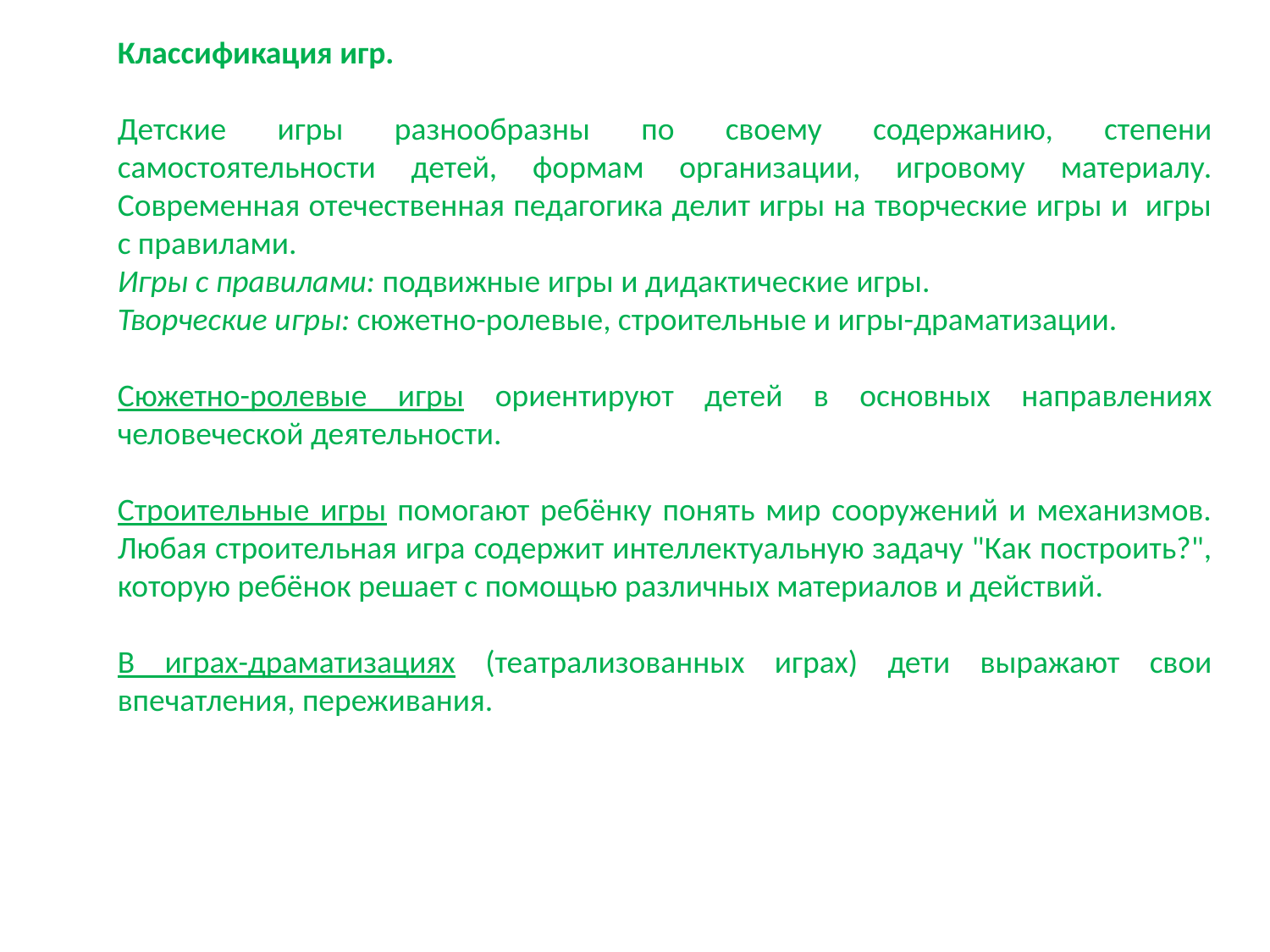

Классификация игр.

Детские игры разнообразны по своему содержанию, степени самостоятельности детей, формам организации, игровому материалу. Современная отечественная педагогика делит игры на творческие игры и  игры с правилами.
Игры с правилами: подвижные игры и дидактические игры.
Творческие игры: сюжетно-ролевые, строительные и игры-драматизации.

Сюжетно-ролевые игры ориентируют детей в основных направлениях человеческой деятельности.

Строительные игры помогают ребёнку понять мир сооружений и механизмов. Любая строительная игра содержит интеллектуальную задачу "Как построить?", которую ребёнок решает с помощью различных материалов и действий.

В играх-драматизациях (театрализованных играх) дети выражают свои впечатления, переживания.